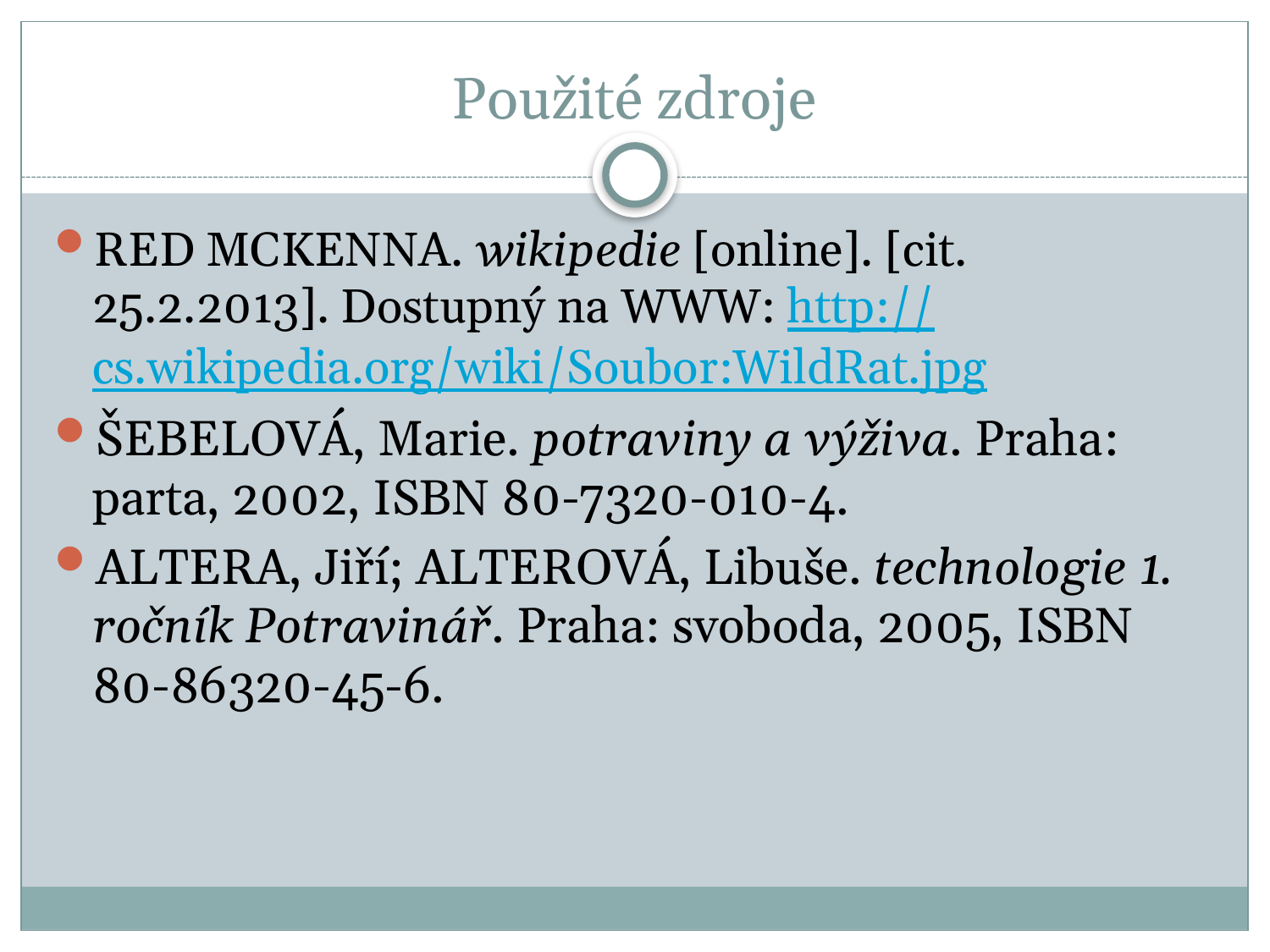

# Použité zdroje
RED MCKENNA. wikipedie [online]. [cit. 25.2.2013]. Dostupný na WWW: http://cs.wikipedia.org/wiki/Soubor:WildRat.jpg
ŠEBELOVÁ, Marie. potraviny a výživa. Praha: parta, 2002, ISBN 80-7320-010-4.
ALTERA, Jiří; ALTEROVÁ, Libuše. technologie 1. ročník Potravinář. Praha: svoboda, 2005, ISBN 80-86320-45-6.